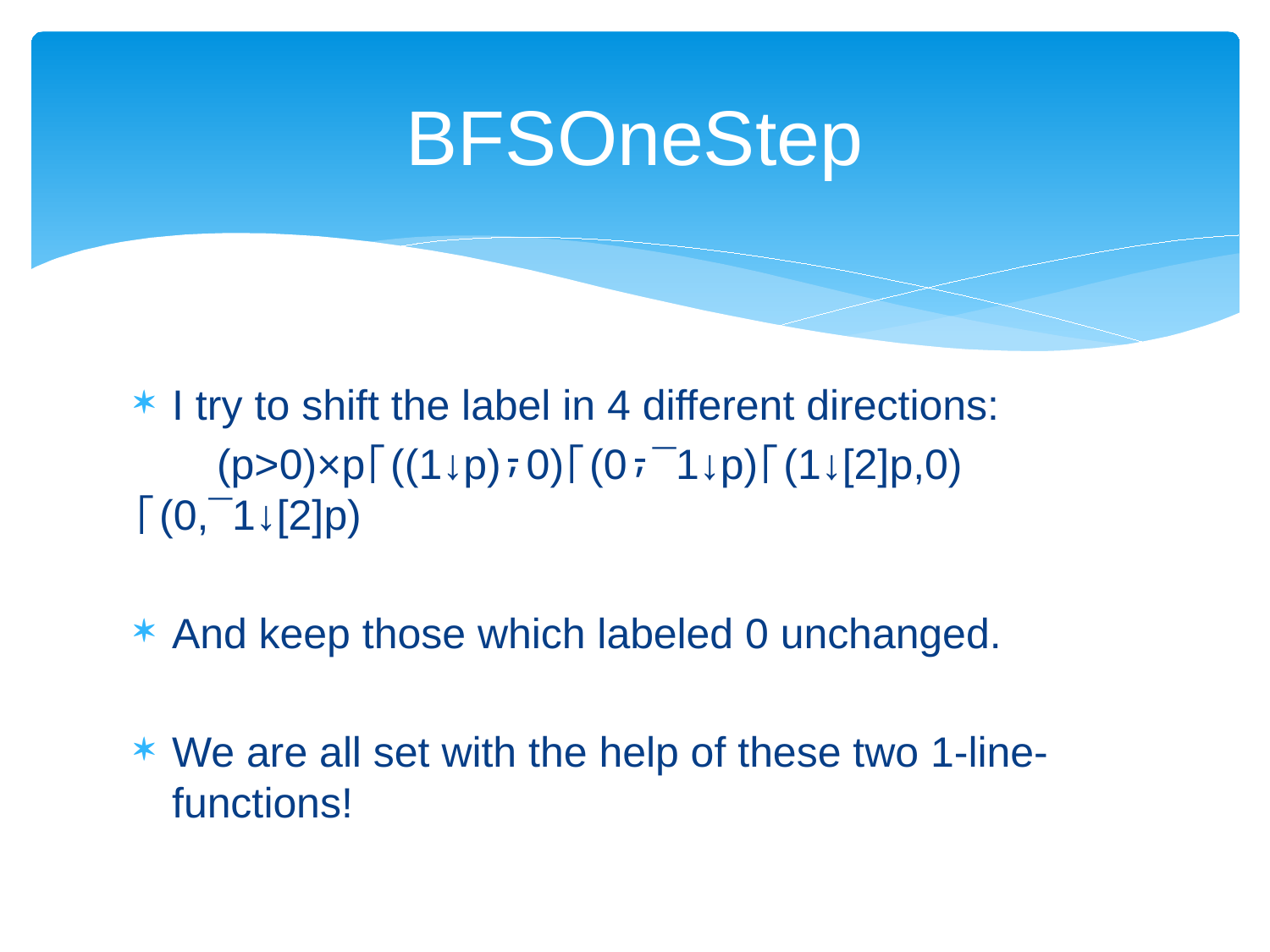

# BFSOneStep
I try to shift the label in 4 different directions:
       (p>0)×p⌈((1↓p)⍪0)⌈(0⍪¯1↓p)⌈(1↓[2]p,0)⌈(0,¯1↓[2]p)

And keep those which labeled 0 unchanged.

We are all set with the help of these two 1-line-functions!